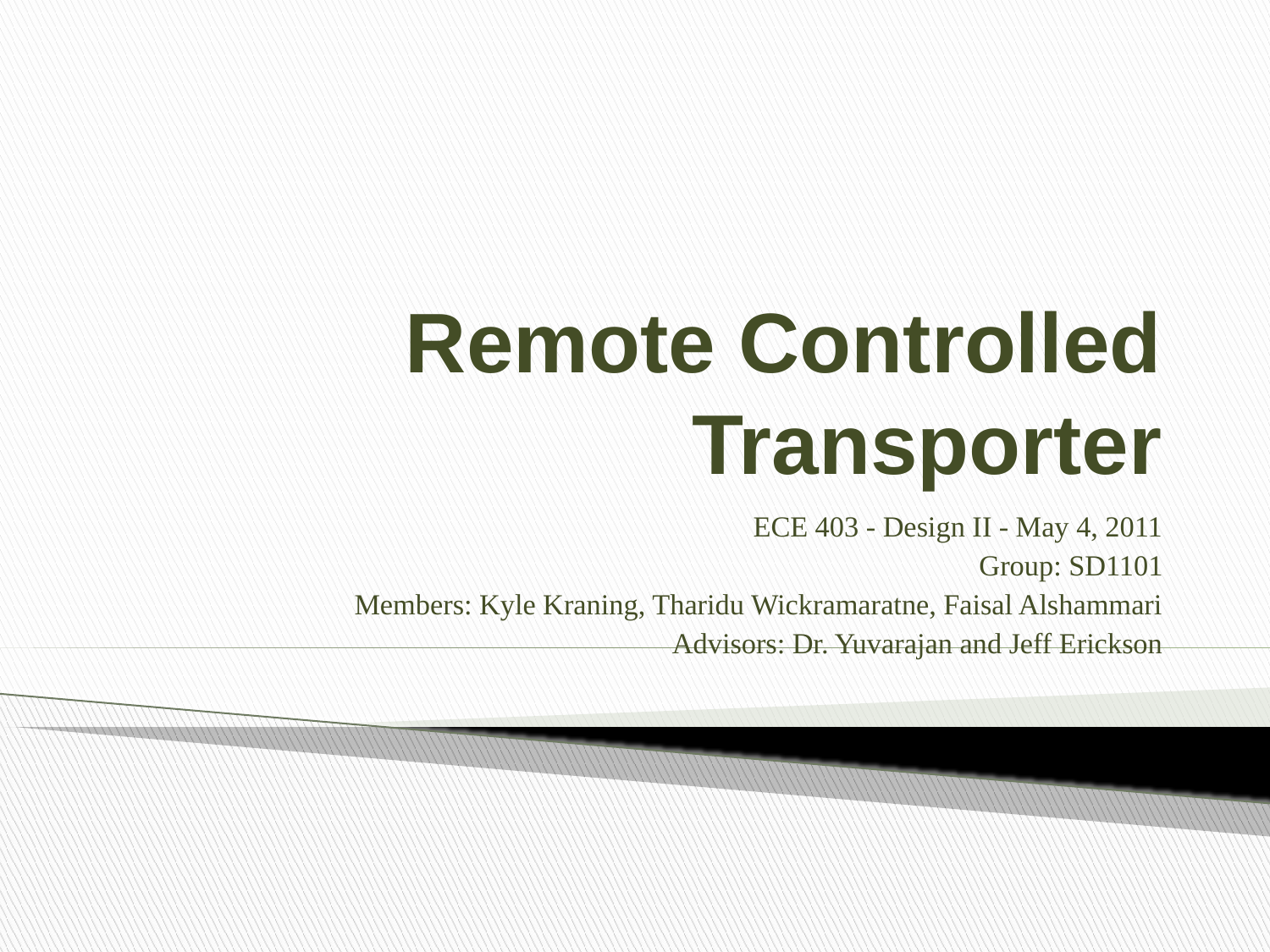

# Remote Controlled Transporter
ECE 403 - Design II - May 4, 2011
Group: SD1101
Members: Kyle Kraning, Tharidu Wickramaratne, Faisal Alshammari
Advisors: Dr. Yuvarajan and Jeff Erickson